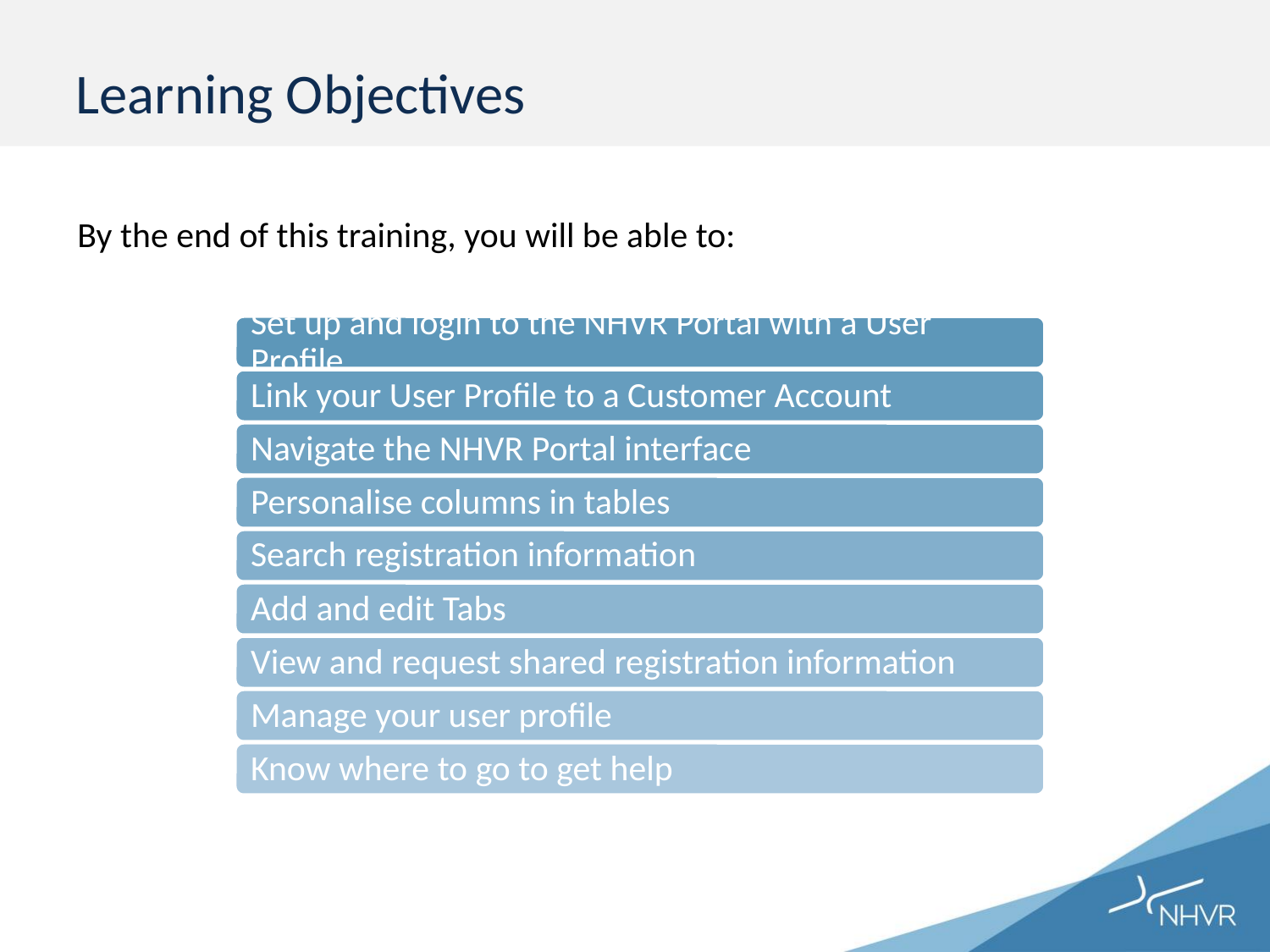

# Learning Objectives

By the end of this training, you will be able to:

Set up and login to the NHVR Portal with a User Profile
Link your User Profile to a Customer Account
Navigate the NHVR Portal interface
Personalise columns in tables
Search registration information
Add and edit Tabs
View and request shared registration information
Manage your user profile
Know where to go to get help